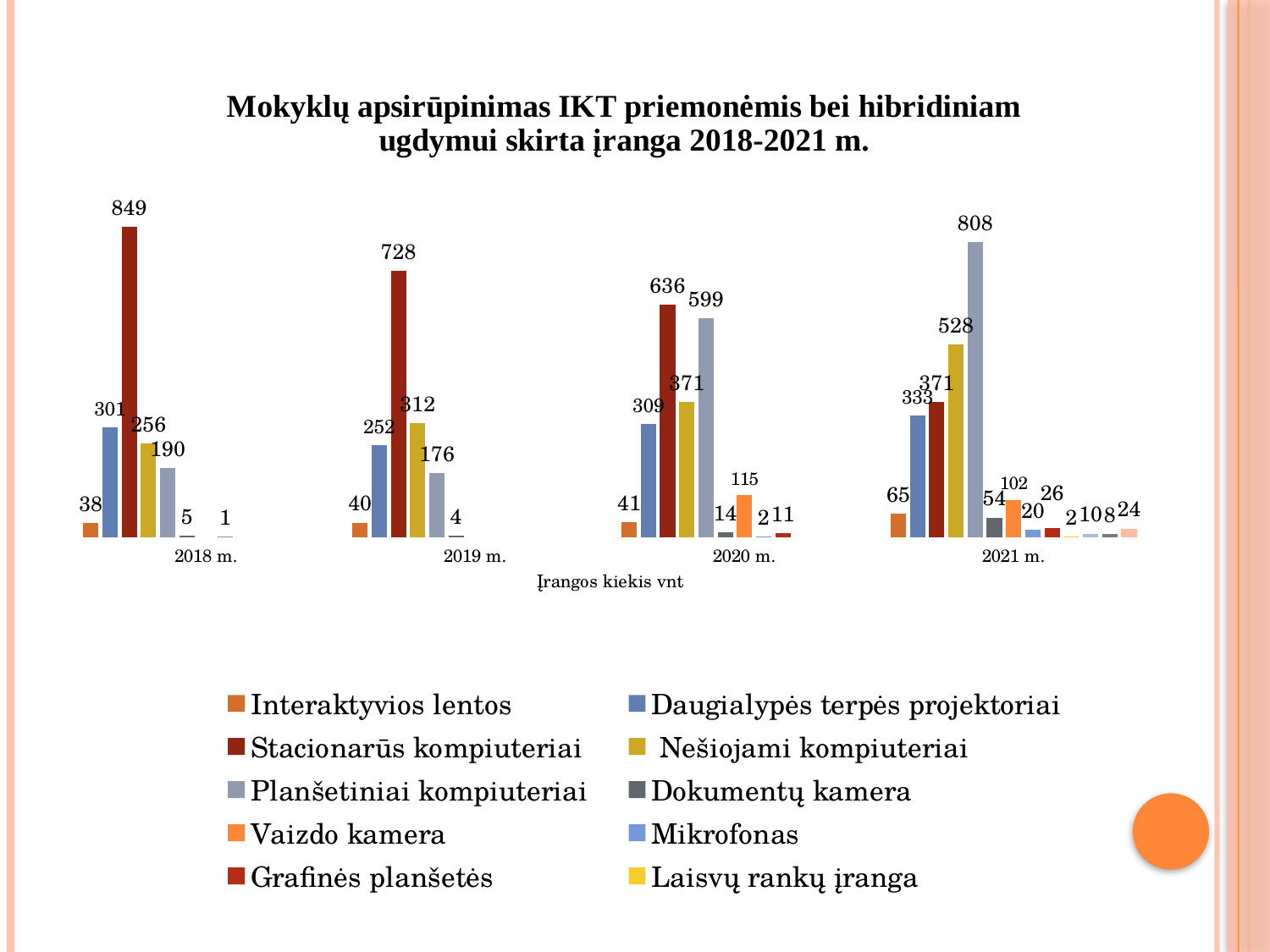

### Chart: Mokyklų apsirūpinimas IKT priemonėmis bei hibridiniam ugdymui skirta įranga 2018-2021 m.

| Category | Interaktyvios lentos | Daugialypės terpės projektoriai | Stacionarūs kompiuteriai |  Nešiojami kompiuteriai | Planšetiniai kompiuteriai | Dokumentų kamera | Vaizdo kamera | Mikrofonas | Grafinės planšetės | Laisvų rankų įranga | Ausinės | Konferencinė įranga | Swivl robotukai |
|---|---|---|---|---|---|---|---|---|---|---|---|---|---|
| 2018 m. | 38.0 | 301.0 | 849.0 | 256.0 | 190.0 | 5.0 | None | 1.0 | None | None | None | None | None |
| 2019 m. | 40.0 | 252.0 | 728.0 | 312.0 | 176.0 | 4.0 | None | None | None | None | None | None | None |
| 2020 m. | 41.0 | 309.0 | 636.0 | 371.0 | 599.0 | 14.0 | 115.0 | 2.0 | 11.0 | None | None | None | None |
| 2021 m. | 65.0 | 333.0 | 371.0 | 528.0 | 808.0 | 54.0 | 102.0 | 20.0 | 26.0 | 2.0 | 10.0 | 8.0 | 24.0 |